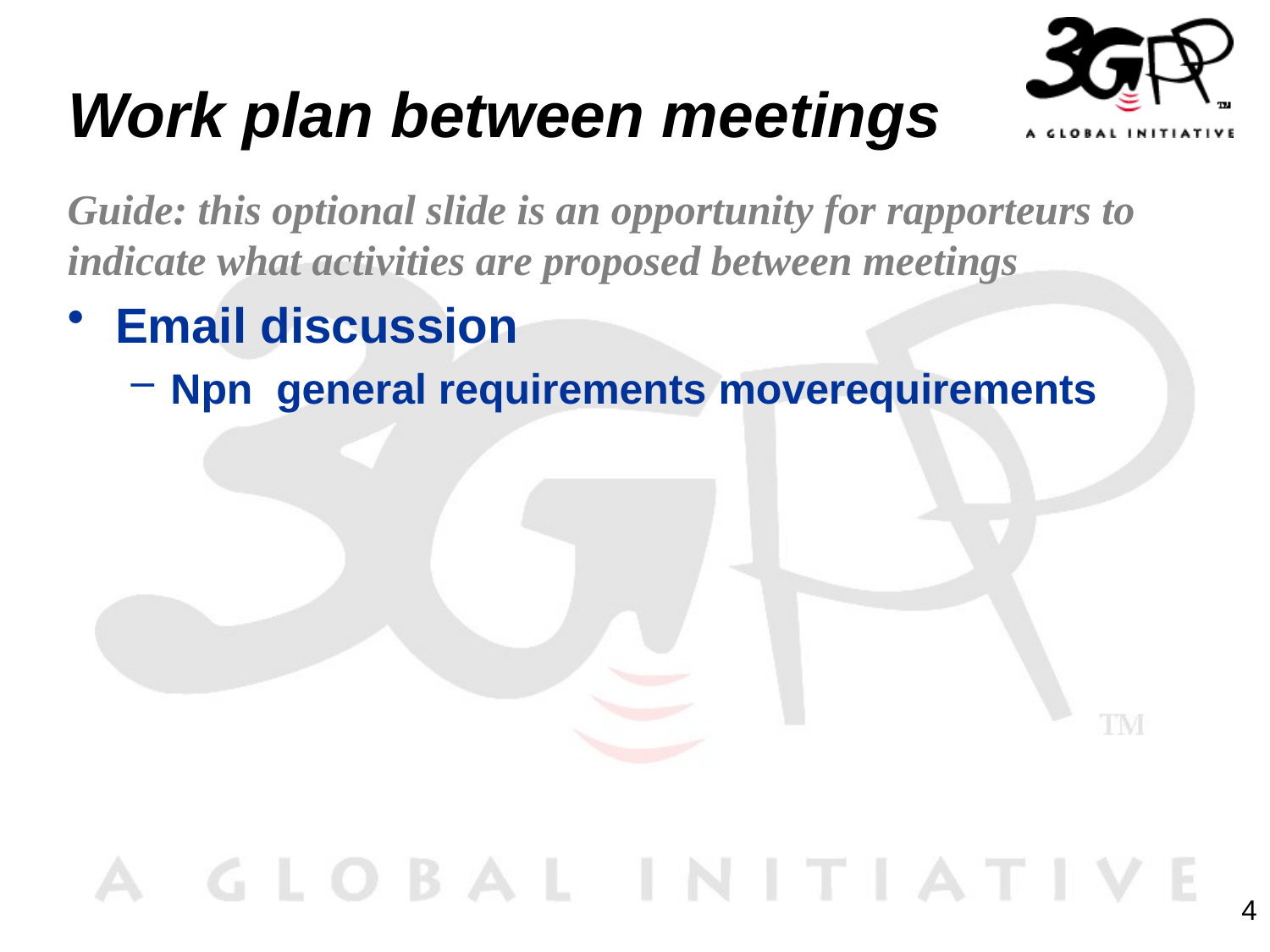

# Work plan between meetings
Guide: this optional slide is an opportunity for rapporteurs to indicate what activities are proposed between meetings
Email discussion
Npn  general requirements moverequirements

4